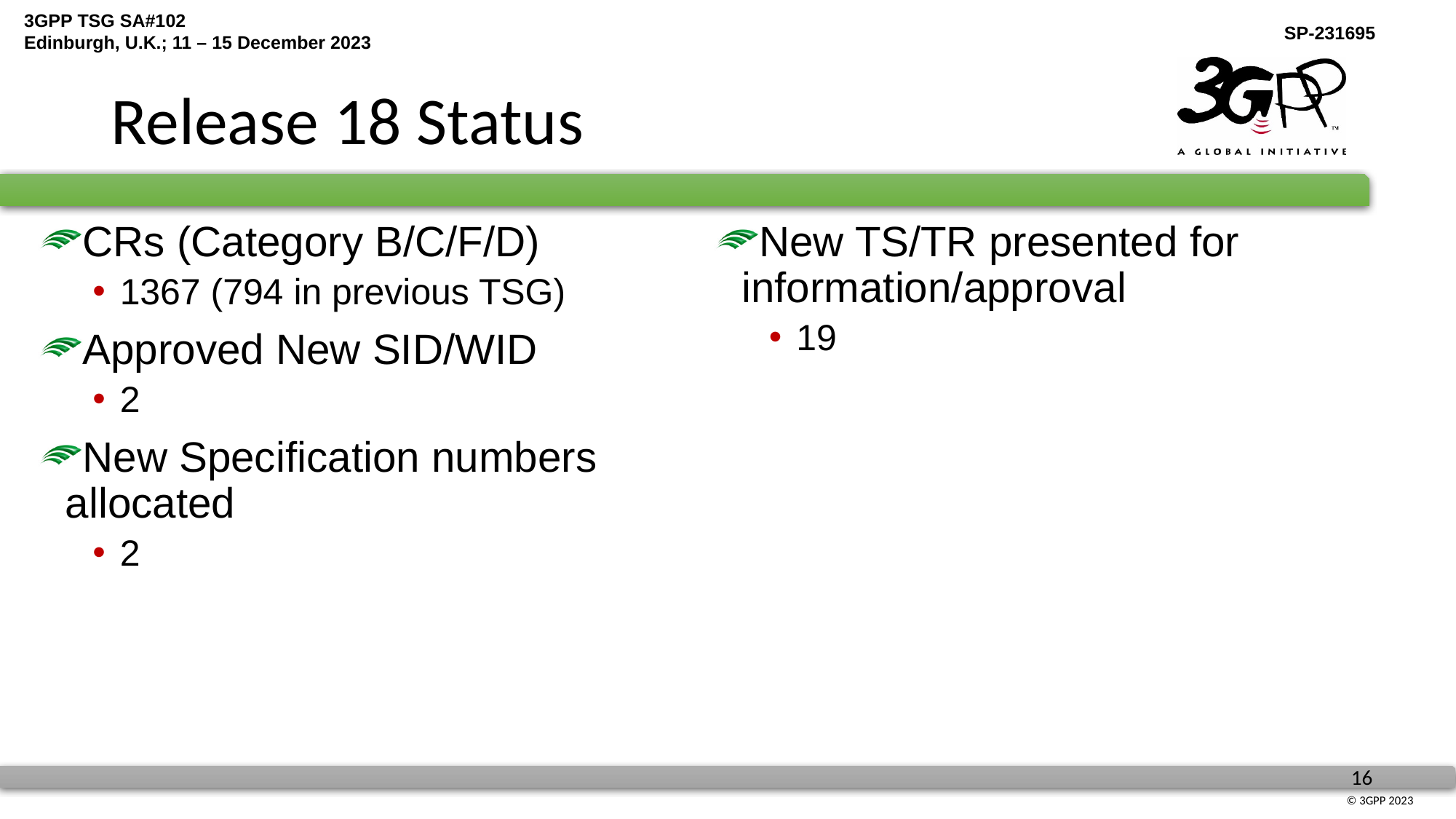

# Release 18 Status
New TS/TR presented for information/approval
19

CRs (Category B/C/F/D)
1367 (794 in previous TSG)
Approved New SID/WID
2
New Specification numbers allocated
2